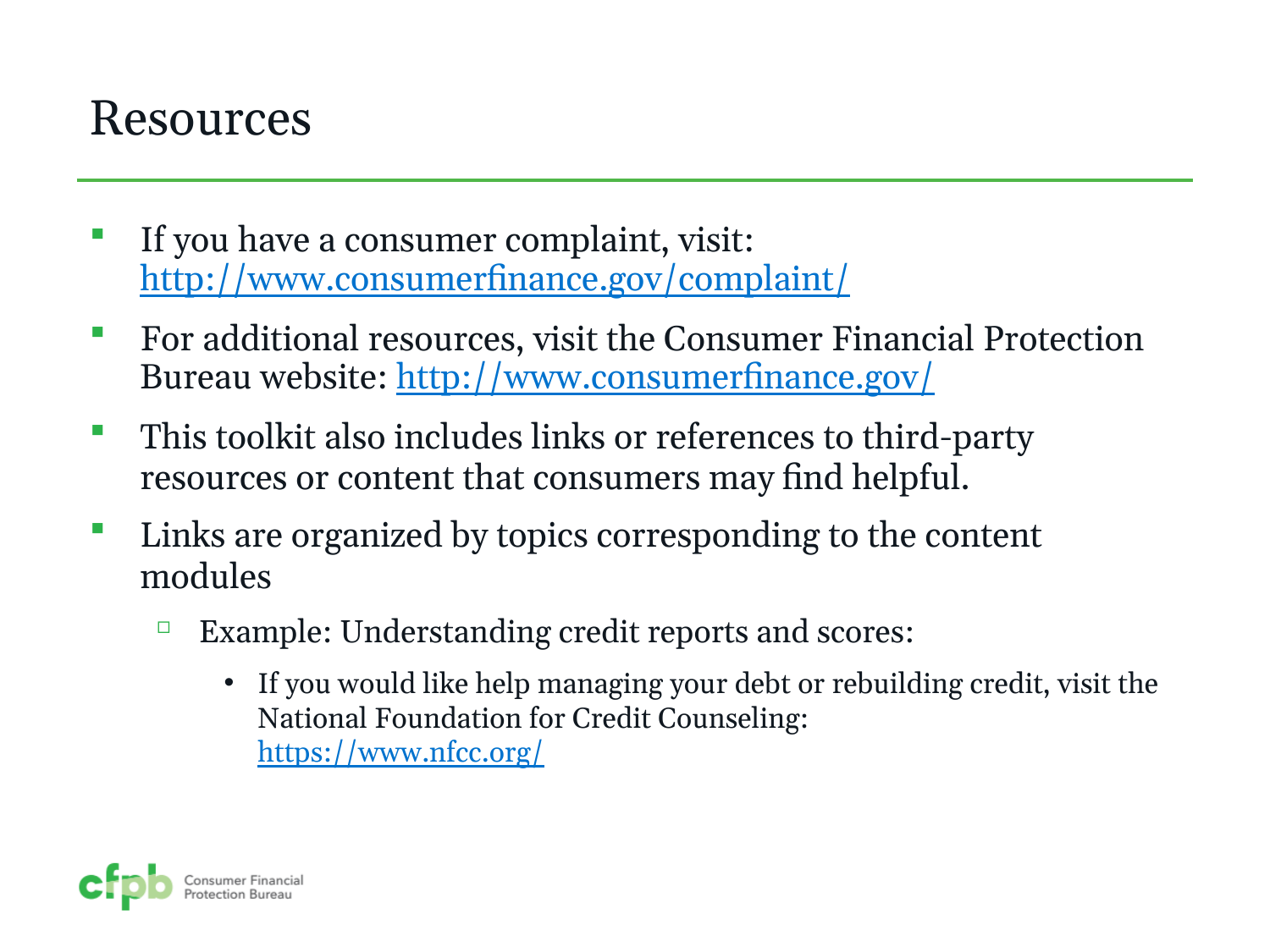

# Resources
If you have a consumer complaint, visit: http://www.consumerfinance.gov/complaint/
For additional resources, visit the Consumer Financial Protection Bureau website: http://www.consumerfinance.gov/
This toolkit also includes links or references to third-party resources or content that consumers may find helpful.
Links are organized by topics corresponding to the content modules
Example: Understanding credit reports and scores:
If you would like help managing your debt or rebuilding credit, visit the National Foundation for Credit Counseling:
https://www.nfcc.org/